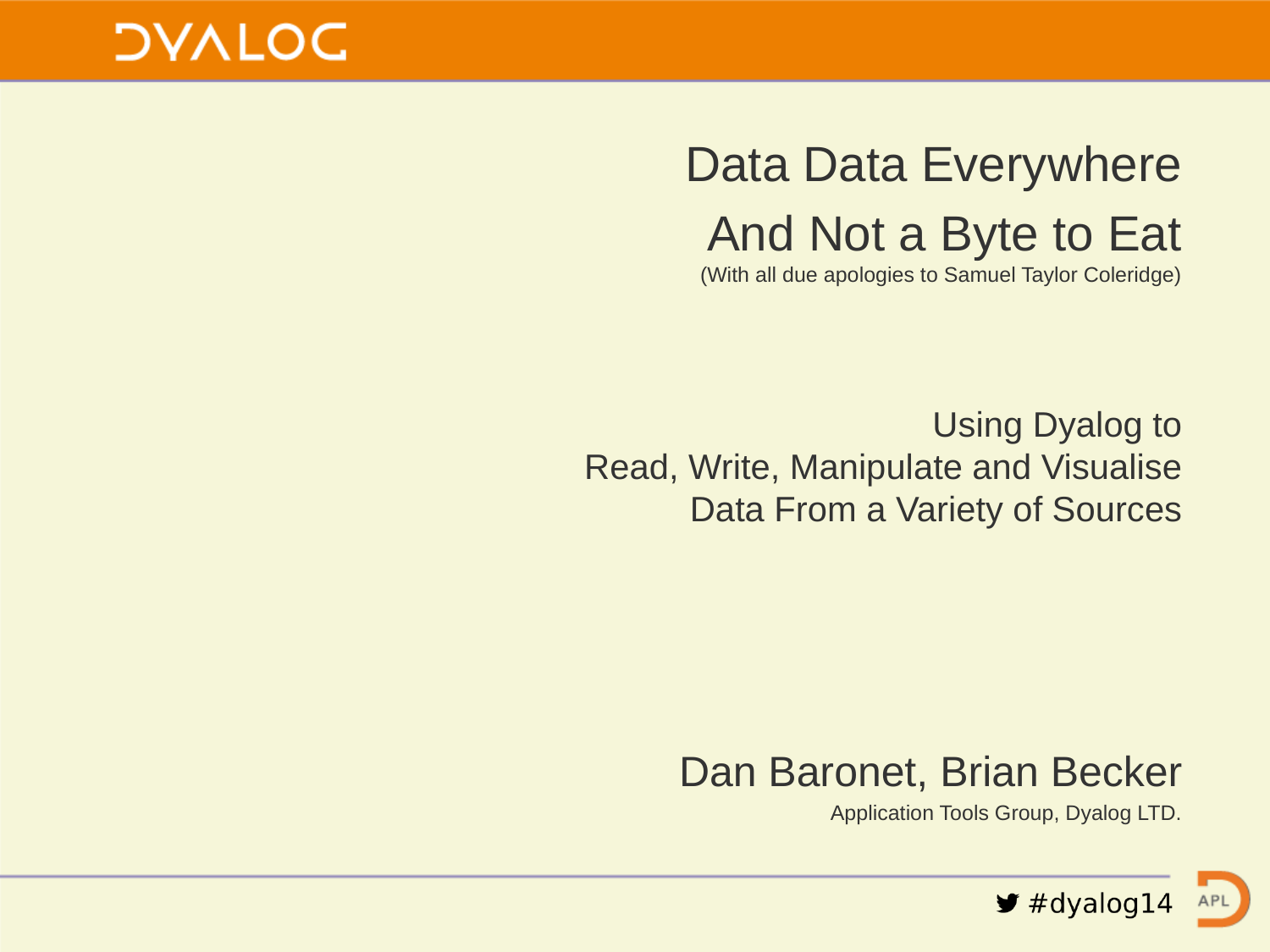

Data Data Everywhere
And Not a Byte to Eat
(With all due apologies to Samuel Taylor Coleridge)

Using Dyalog to
Read, Write, Manipulate and Visualise
Data From a Variety of Sources

Dan Baronet, Brian Becker
Application Tools Group, Dyalog LTD.